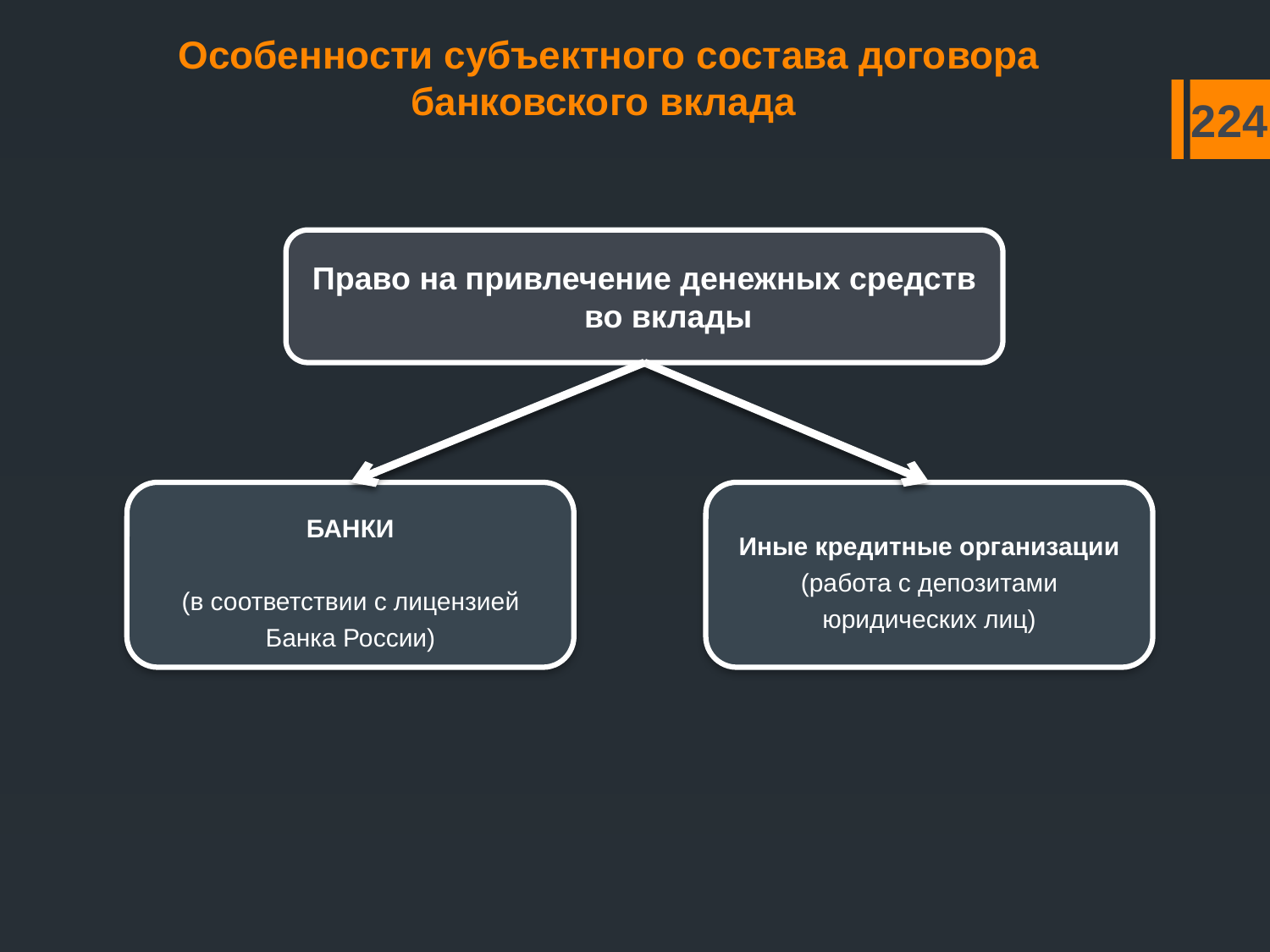

Особенности субъектного состава договора банковского вклада
224
Право на привлечение денежных средств во вклады

БАНКИ

(в соответствии с лицензией Банка России)

Иные кредитные организации
(работа с депозитами юридических лиц)